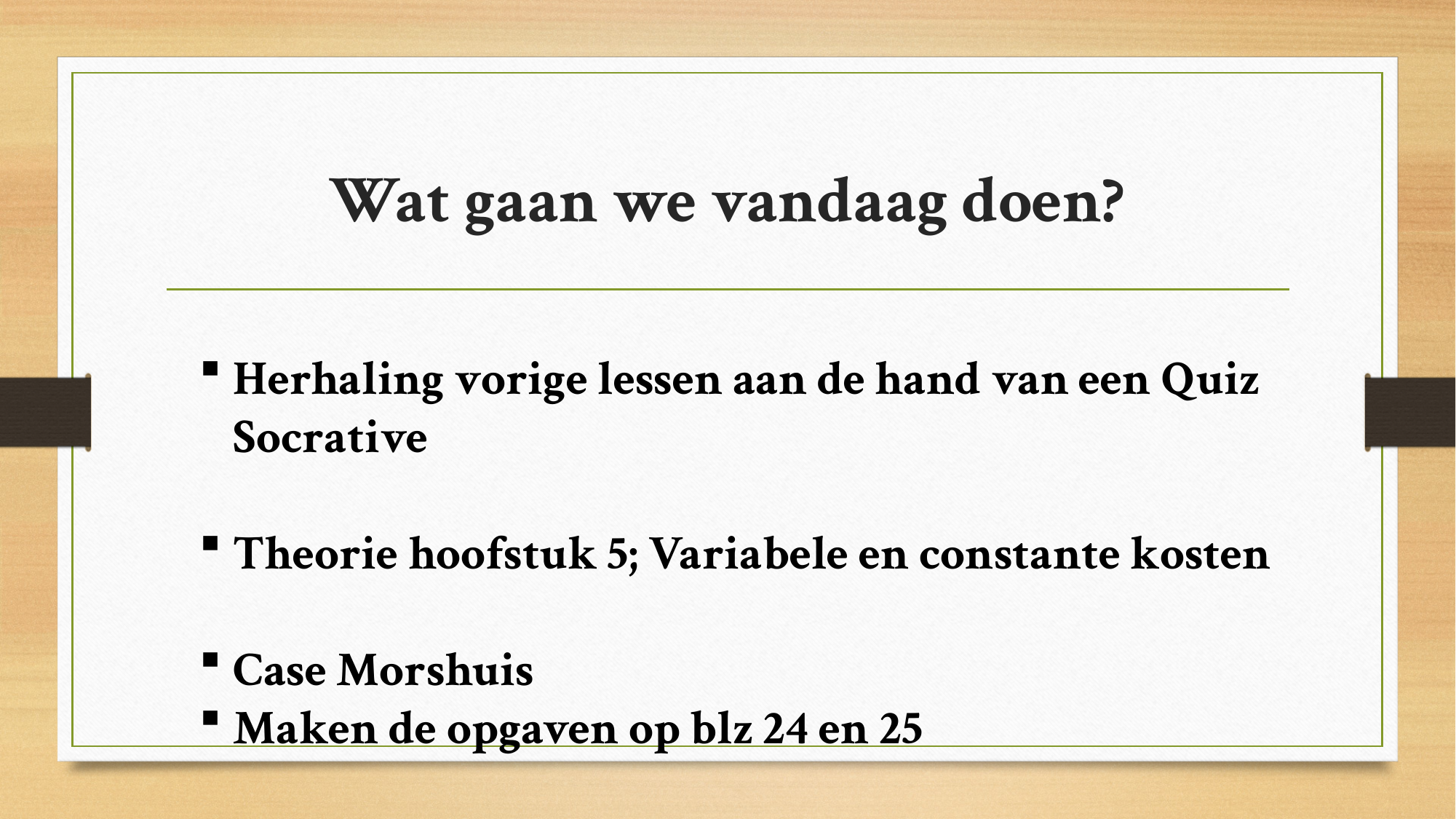

# Wat gaan we vandaag doen?
Herhaling vorige lessen aan de hand van een Quiz Socrative

Theorie hoofstuk 5; Variabele en constante kosten

Case Morshuis
Maken de opgaven op blz 24 en 25